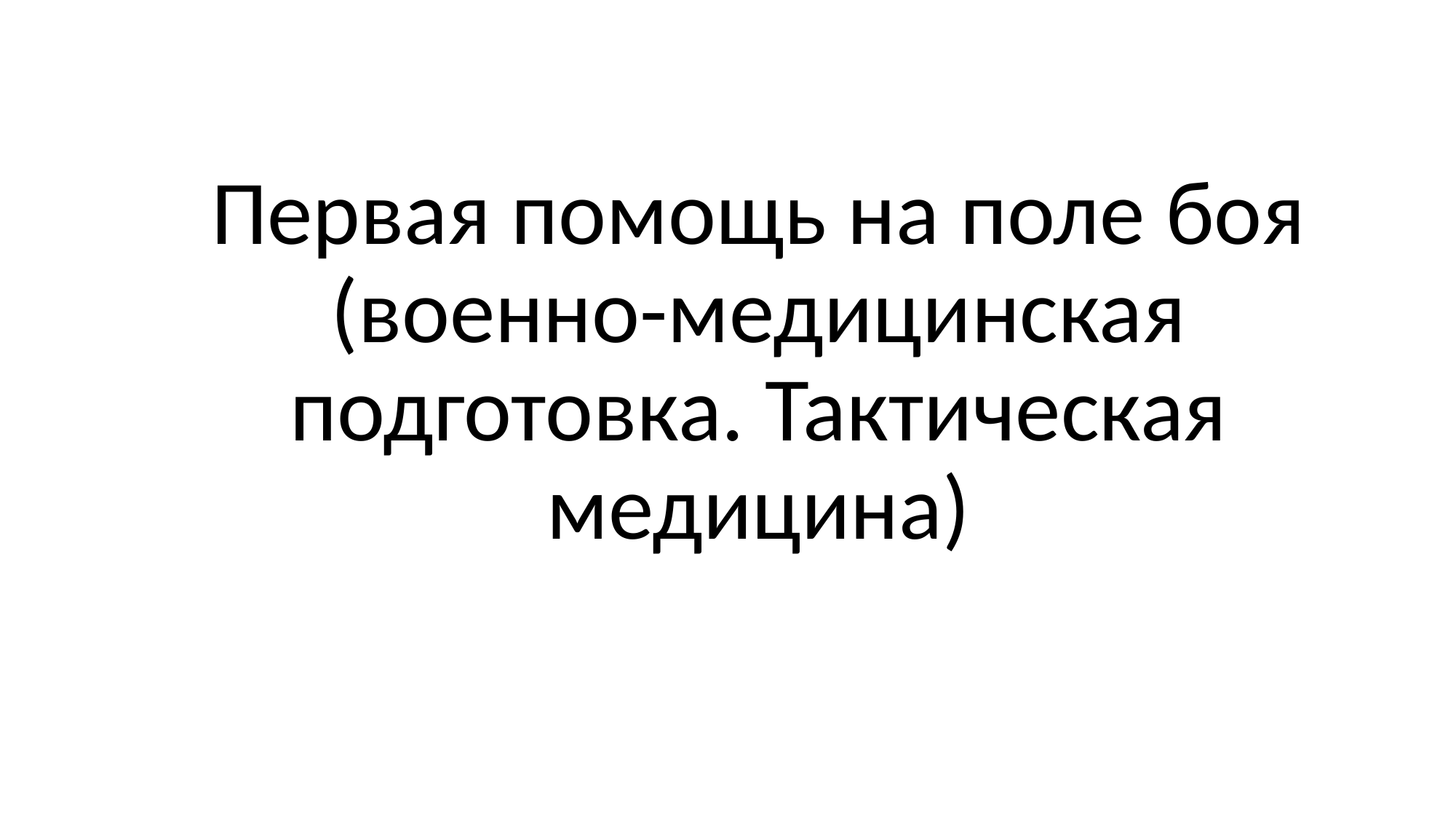

# Первая помощь на поле боя (военно-медицинская подготовка. Тактическая медицина)